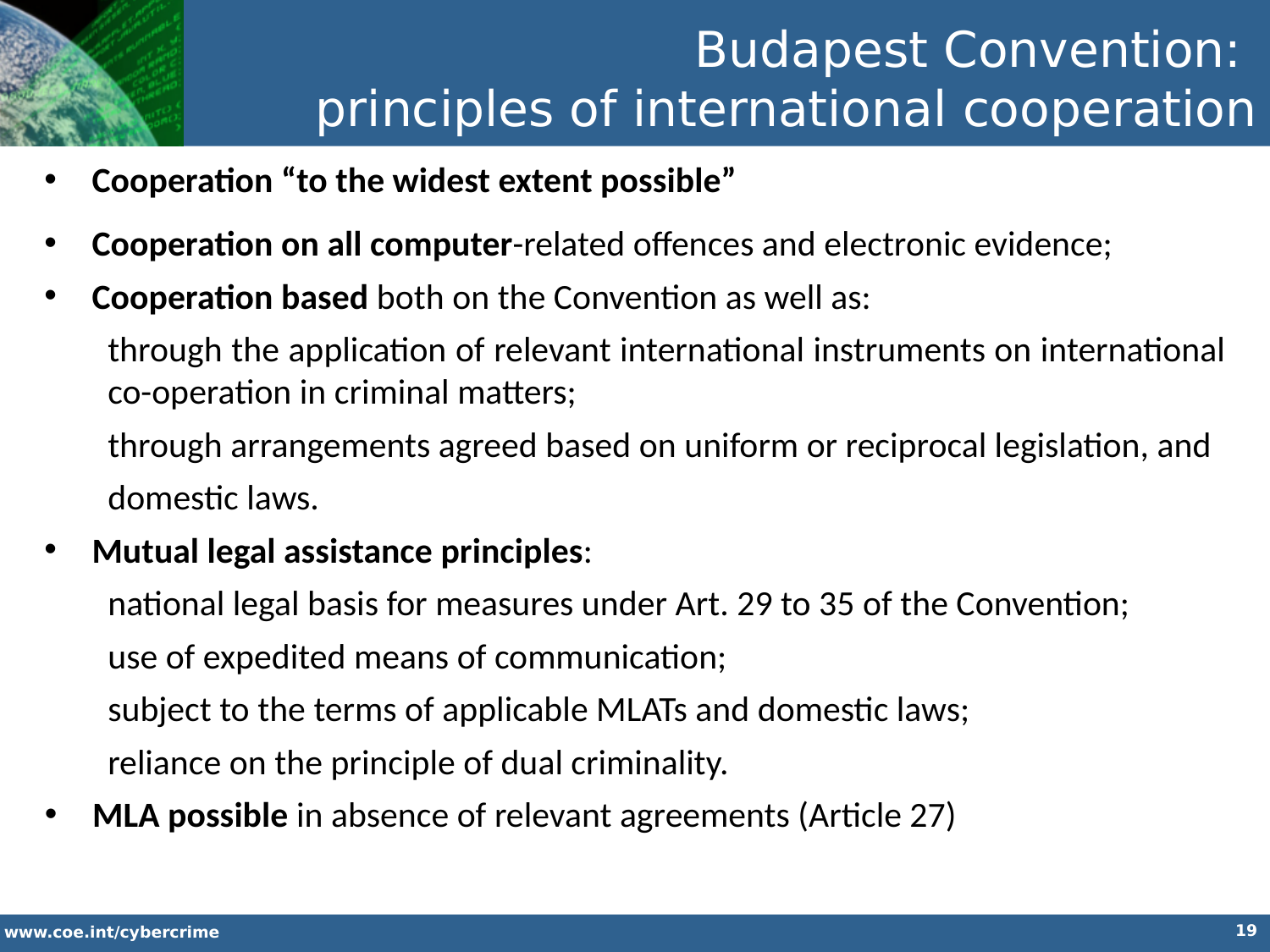

Budapest Convention:
principles of international cooperation
Cooperation “to the widest extent possible”
Cooperation on all computer-related offences and electronic evidence;
Cooperation based both on the Convention as well as:
through the application of relevant international instruments on international co-operation in criminal matters;
through arrangements agreed based on uniform or reciprocal legislation, and
domestic laws.
Mutual legal assistance principles:
national legal basis for measures under Art. 29 to 35 of the Convention;
use of expedited means of communication;
subject to the terms of applicable MLATs and domestic laws;
reliance on the principle of dual criminality.
MLA possible in absence of relevant agreements (Article 27)
19